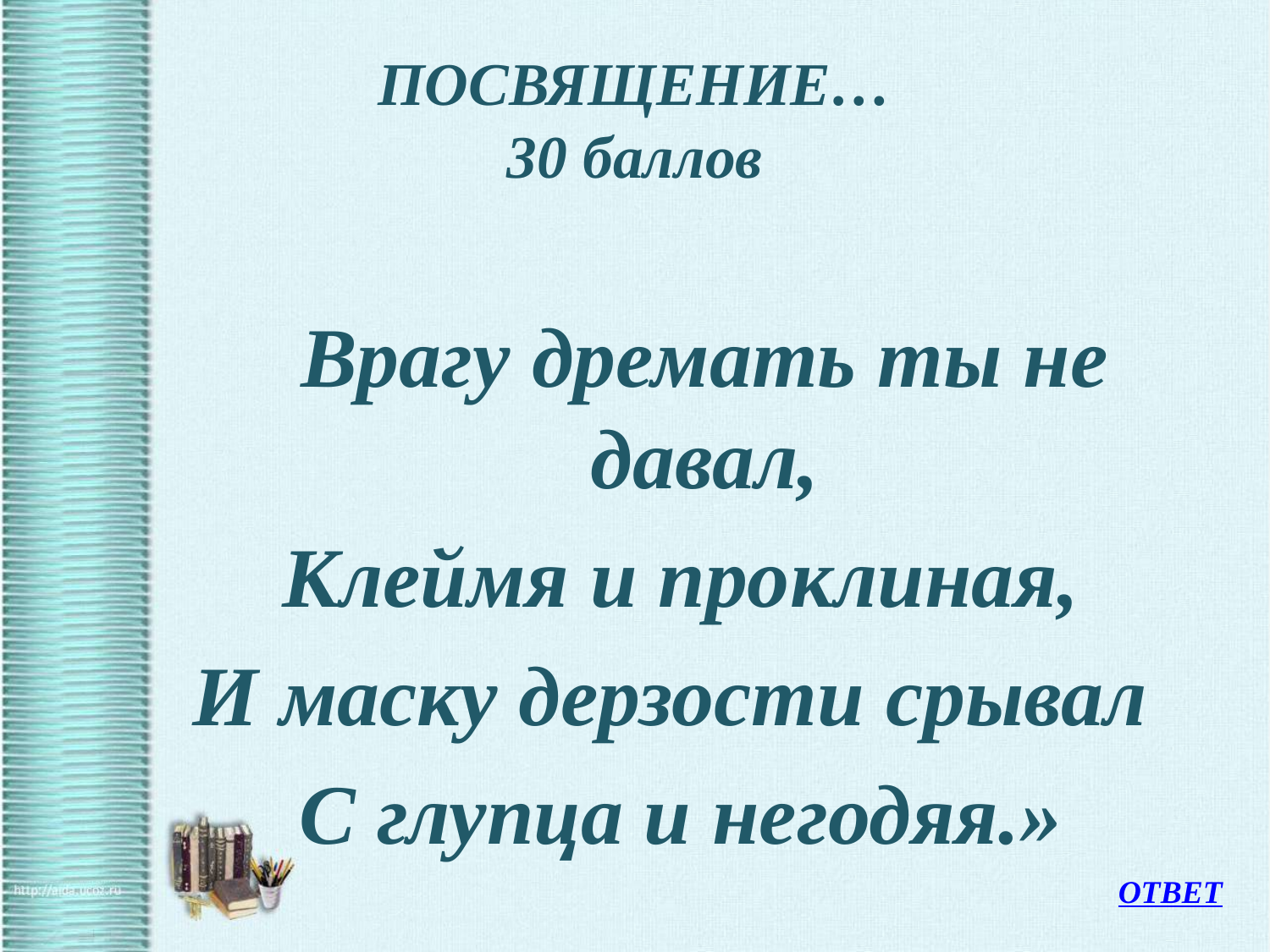

# ПОСВЯЩЕНИЕ… 30 баллов
	Врагу дремать ты не давал,
Клеймя и проклиная,
И маску дерзости срывал
С глупца и негодяя.»
ОТВЕТ